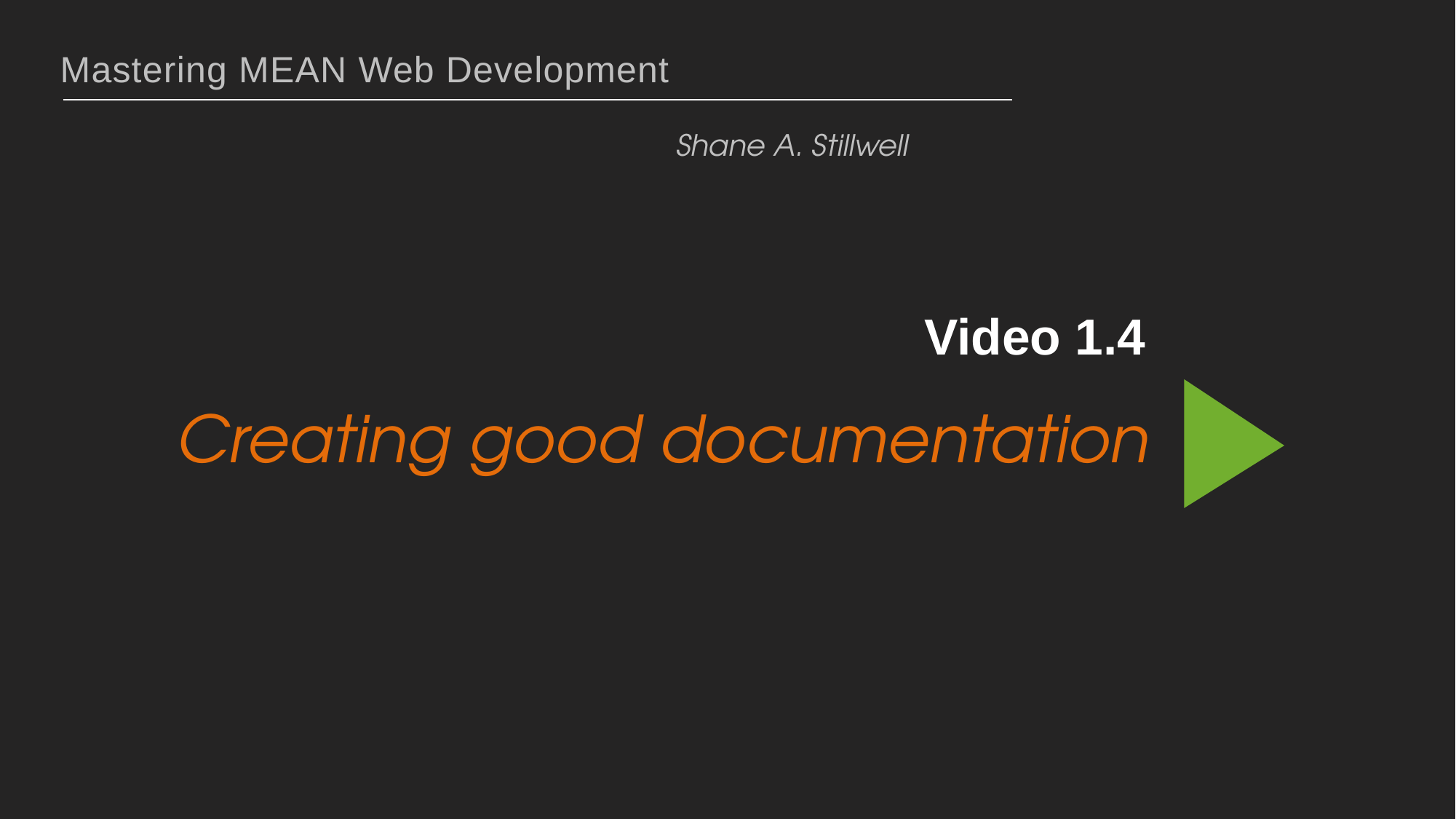

Mastering MEAN Web Development
Shane A. Stillwell
Video 1.4
Creating good documentation